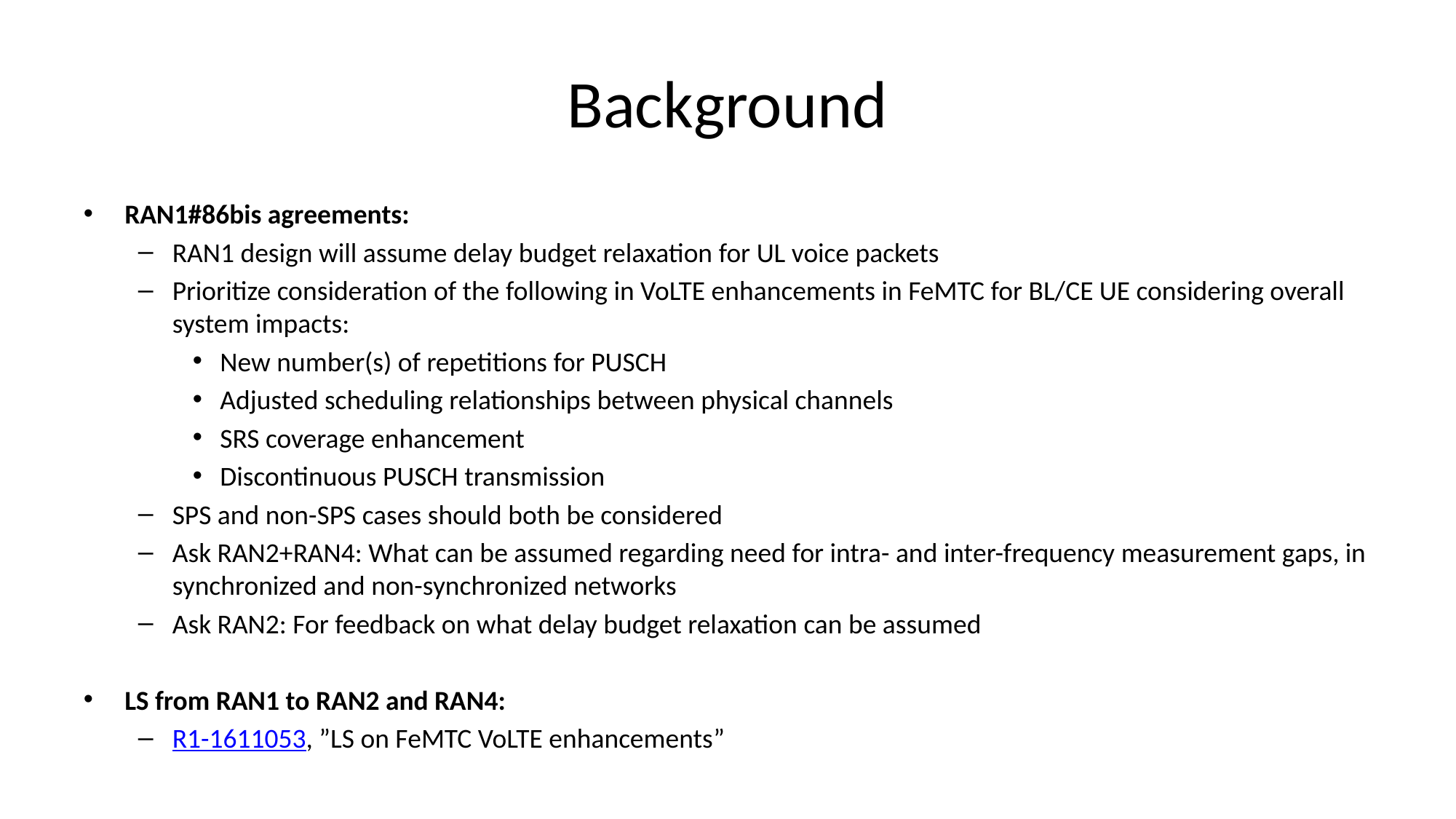

# Background
RAN1#86bis agreements:
RAN1 design will assume delay budget relaxation for UL voice packets
Prioritize consideration of the following in VoLTE enhancements in FeMTC for BL/CE UE considering overall system impacts:
New number(s) of repetitions for PUSCH
Adjusted scheduling relationships between physical channels
SRS coverage enhancement
Discontinuous PUSCH transmission
SPS and non-SPS cases should both be considered
Ask RAN2+RAN4: What can be assumed regarding need for intra- and inter-frequency measurement gaps, in synchronized and non-synchronized networks
Ask RAN2: For feedback on what delay budget relaxation can be assumed

LS from RAN1 to RAN2 and RAN4:
R1-1611053, ”LS on FeMTC VoLTE enhancements”